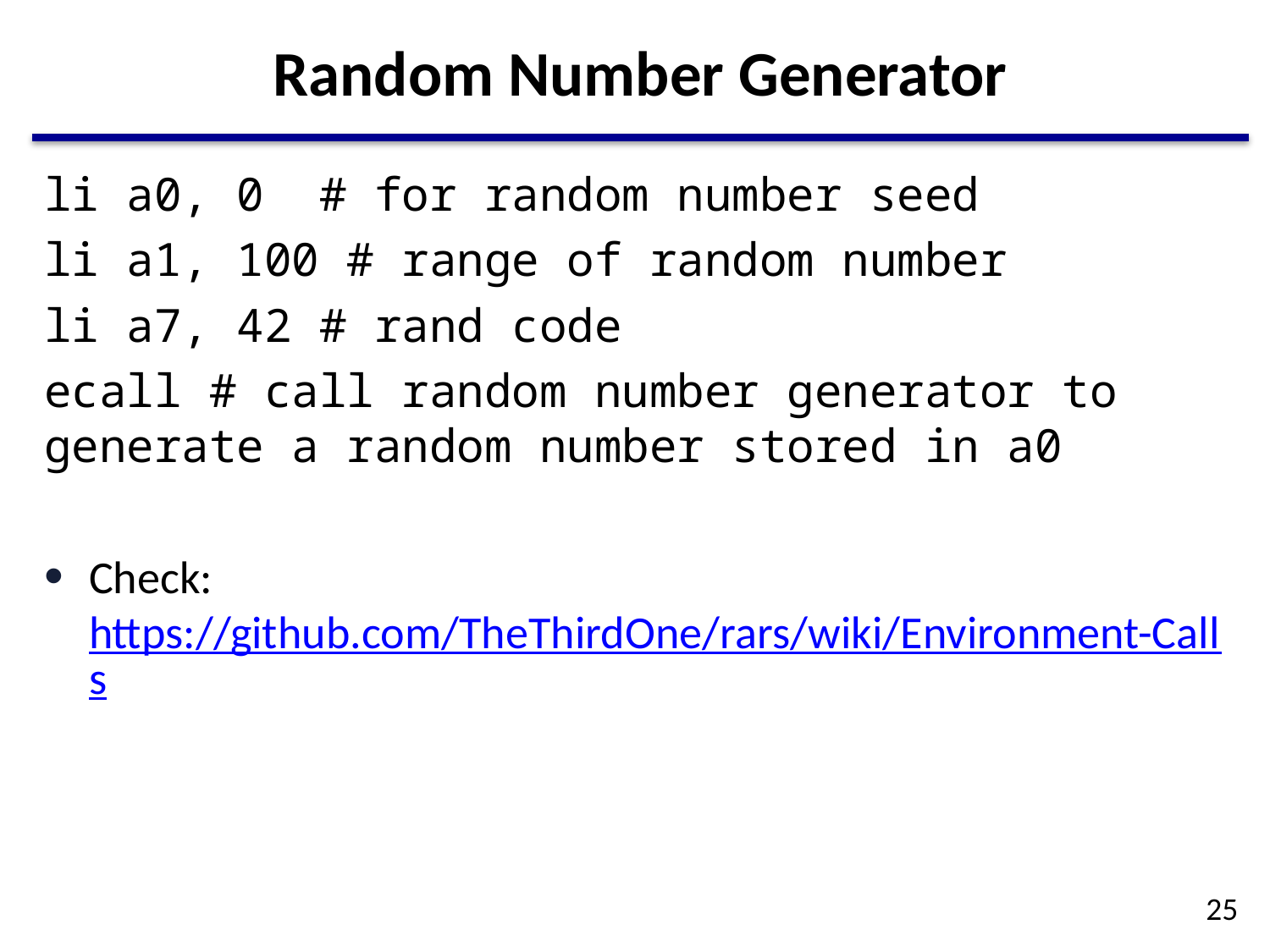

# Random Number Generator
li a0, 0  # for random number seed
li a1, 100 # range of random number
li a7, 42 # rand code
ecall # call random number generator to generate a random number stored in a0

Check: https://github.com/TheThirdOne/rars/wiki/Environment-Calls
25